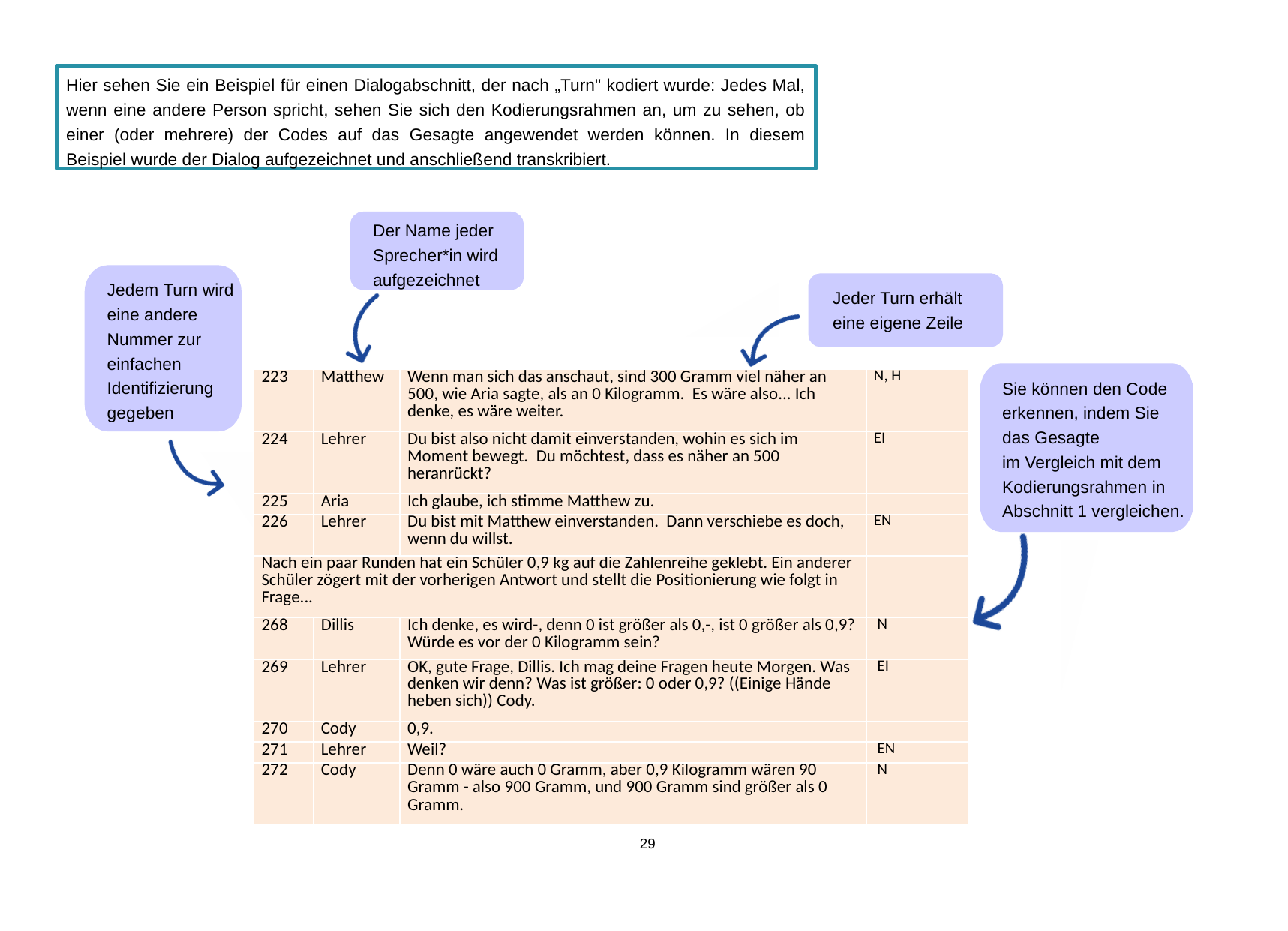

Hier sehen Sie ein Beispiel für einen Dialogabschnitt, der nach „Turn" kodiert wurde: Jedes Mal, wenn eine andere Person spricht, sehen Sie sich den Kodierungsrahmen an, um zu sehen, ob einer (oder mehrere) der Codes auf das Gesagte angewendet werden können. In diesem Beispiel wurde der Dialog aufgezeichnet und anschließend transkribiert.

Der Name jeder Sprecher*in wird aufgezeichnet

Jedem Turn wird eine andere
Nummer zur einfachen Identifizierung gegeben

Jeder Turn erhält eine eigene Zeile

| 223 | Matthew | Wenn man sich das anschaut, sind 300 Gramm viel näher an 500, wie Aria sagte, als an 0 Kilogramm. Es wäre also... Ich denke, es wäre weiter. | N, H |
| --- | --- | --- | --- |
| 224 | Lehrer | Du bist also nicht damit einverstanden, wohin es sich im Moment bewegt. Du möchtest, dass es näher an 500 heranrückt? | EI |
| 225 | Aria | Ich glaube, ich stimme Matthew zu. |  |
| 226 | Lehrer | Du bist mit Matthew einverstanden. Dann verschiebe es doch, wenn du willst. | EN |
| Nach ein paar Runden hat ein Schüler 0,9 kg auf die Zahlenreihe geklebt. Ein anderer Schüler zögert mit der vorherigen Antwort und stellt die Positionierung wie folgt in Frage... |  |  |  |
| 268 | Dillis | Ich denke, es wird-, denn 0 ist größer als 0,-, ist 0 größer als 0,9? Würde es vor der 0 Kilogramm sein? | N |
| 269 | Lehrer | OK, gute Frage, Dillis. Ich mag deine Fragen heute Morgen. Was denken wir denn? Was ist größer: 0 oder 0,9? ((Einige Hände heben sich)) Cody. | EI |
| 270 | Cody | 0,9. |  |
| 271 | Lehrer | Weil? | EN |
| 272 | Cody | Denn 0 wäre auch 0 Gramm, aber 0,9 Kilogramm wären 90 Gramm - also 900 Gramm, und 900 Gramm sind größer als 0 Gramm. | N |
Sie können den Code erkennen, indem Sie das Gesagte
im Vergleich mit dem Kodierungsrahmen in Abschnitt 1 vergleichen.

29
38